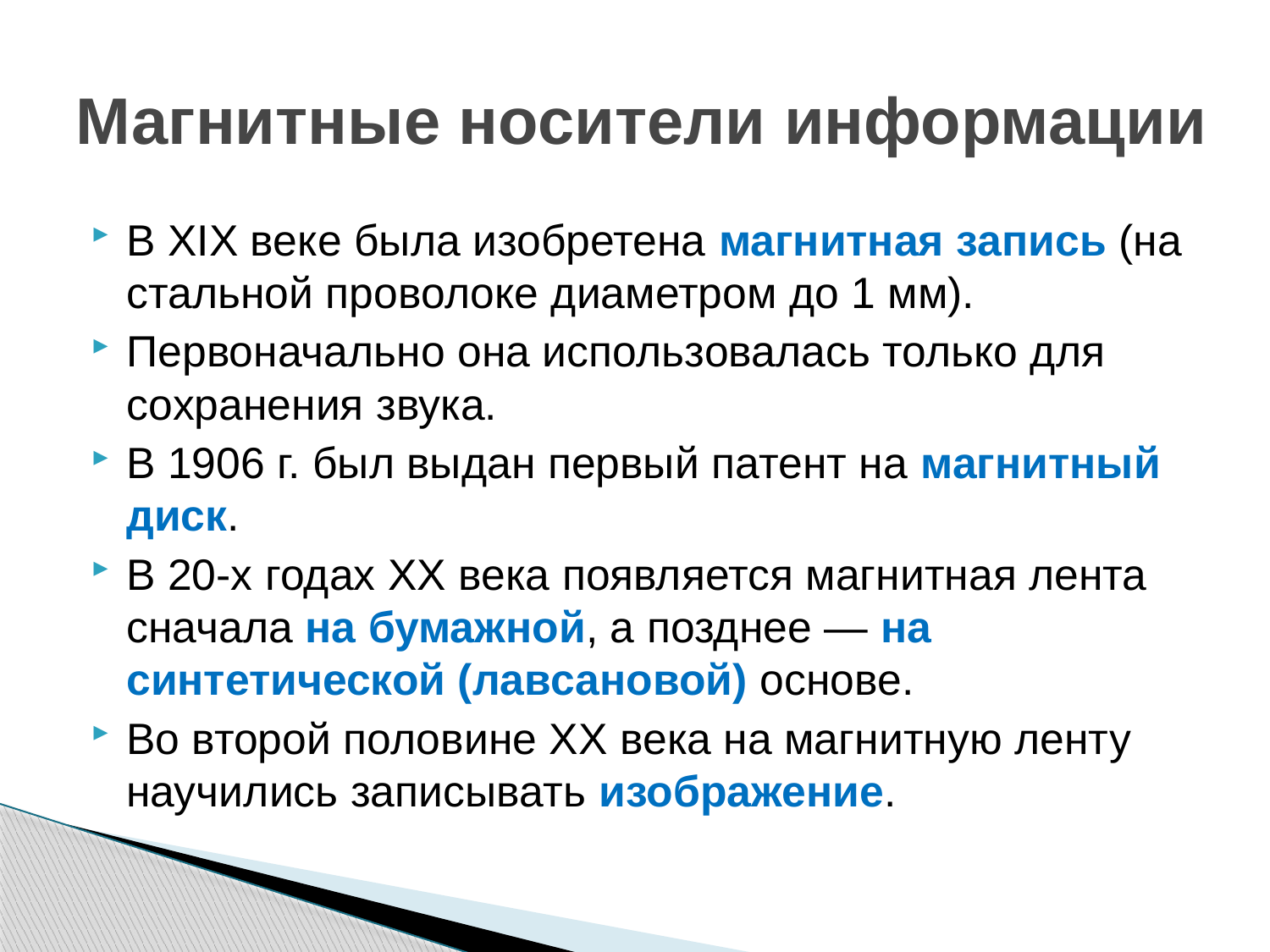

# Магнитные носители информации
В XIX веке была изобретена магнитная запись (на стальной проволоке диаметром до 1 мм).
Первоначально она использовалась только для сохранения звука.
В 1906 г. был выдан первый патент на магнитный диск.
В 20-х годах XX века появляется магнитная лента сначала на бумажной, а позднее — на синтетической (лавсановой) основе.
Во второй половине XX века на магнитную ленту научились записывать изображение.